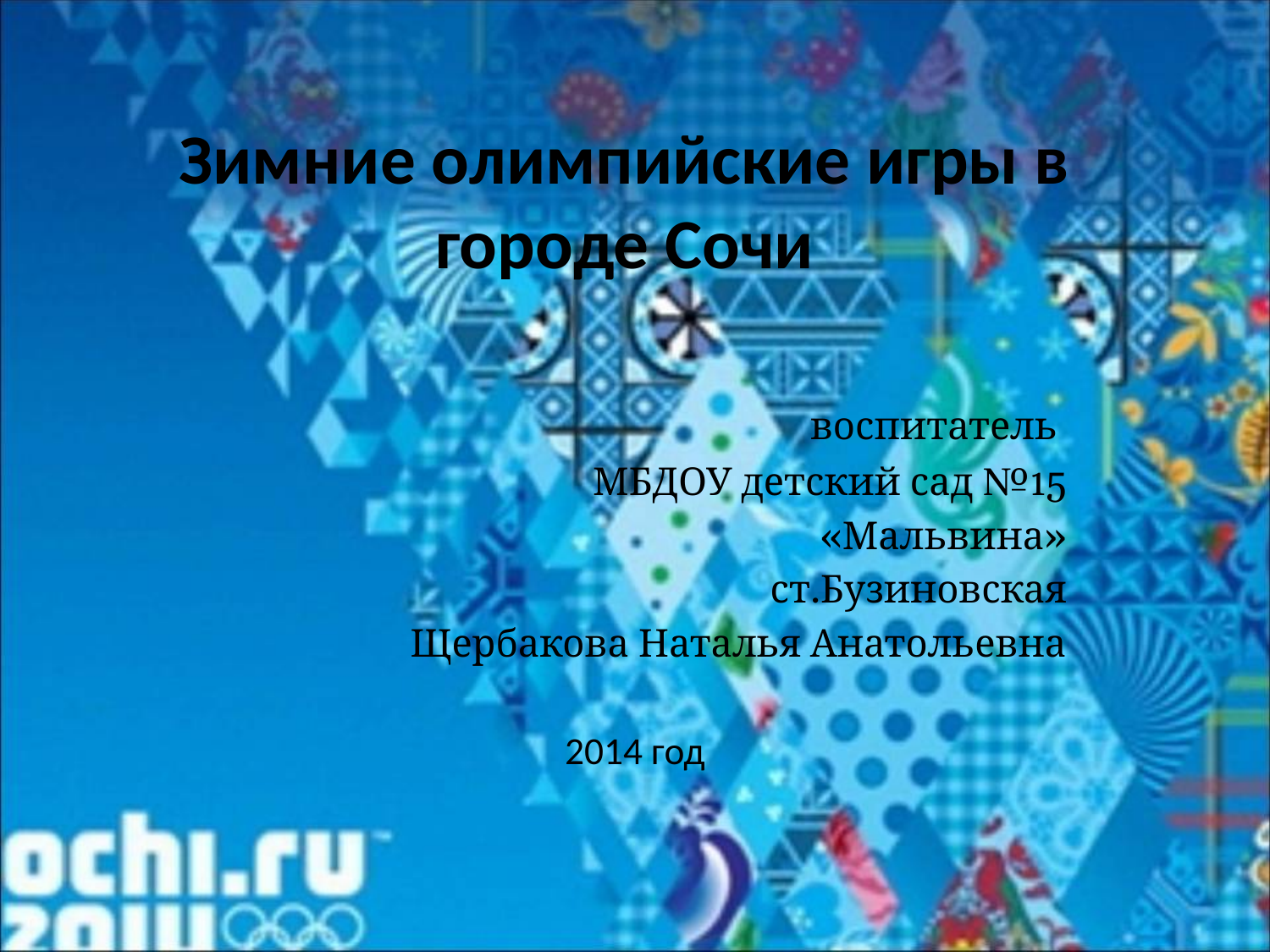

# Зимние олимпийские игры в городе Сочи
	воспитатель
МБДОУ детский сад №15
«Мальвина»
ст.Бузиновская
Щербакова Наталья Анатольевна

2014 год